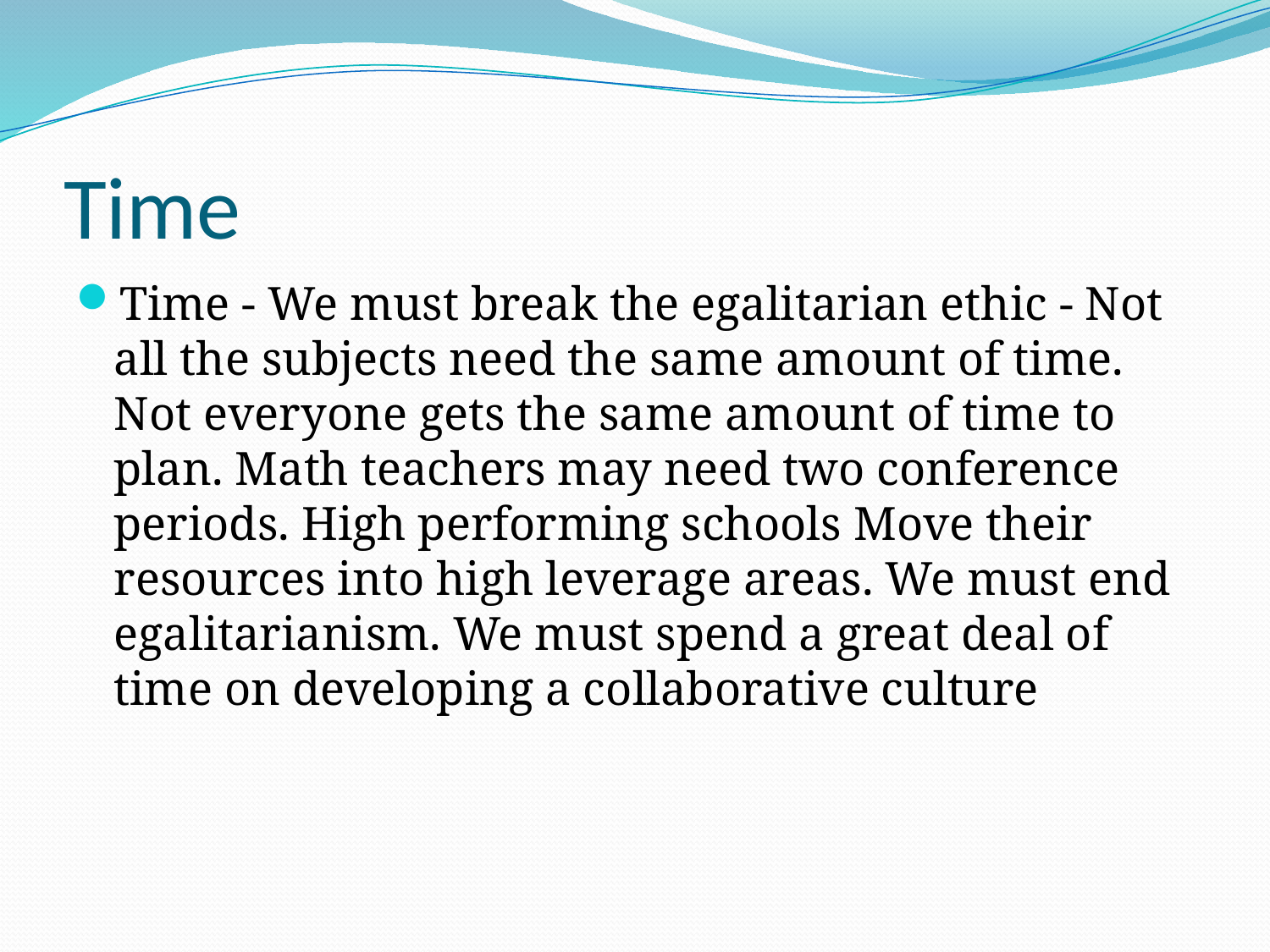

# Time
Time - We must break the egalitarian ethic - Not all the subjects need the same amount of time. Not everyone gets the same amount of time to plan. Math teachers may need two conference periods. High performing schools Move their resources into high leverage areas. We must end egalitarianism. We must spend a great deal of time on developing a collaborative culture